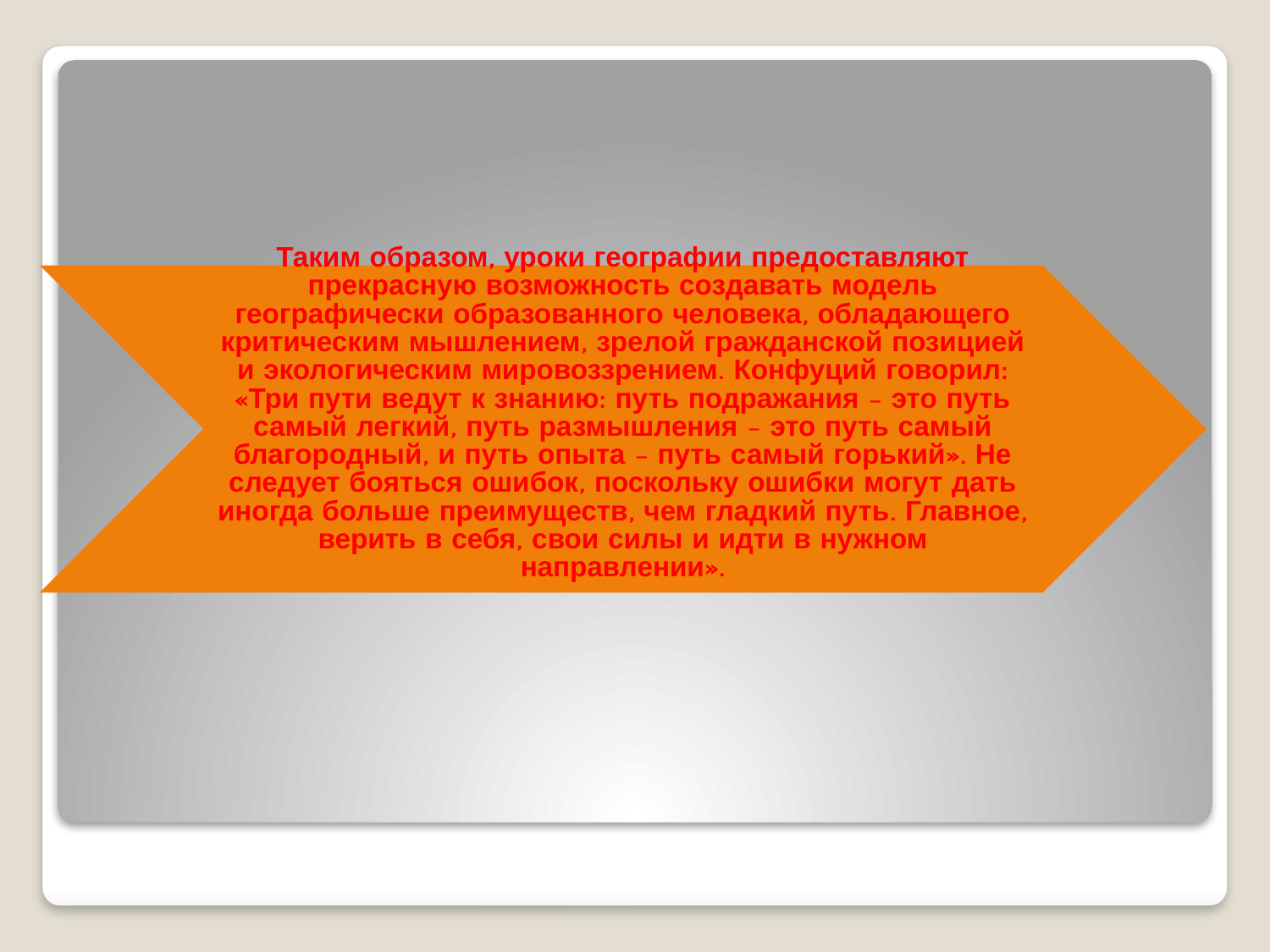

Таким образом, уроки географии предоставляют прекрасную возможность создавать модель географически образованного человека, обладающего критическим мышлением, зрелой гражданской позицией и экологическим мировоззрением. Конфуций говорил: «Три пути ведут к знанию: путь подражания – это путь самый легкий, путь размышления – это путь самый благородный, и путь опыта – путь самый горький». Не следует бояться ошибок, поскольку ошибки могут дать иногда больше преимуществ, чем гладкий путь. Главное, верить в себя, свои силы и идти в нужном направлении».